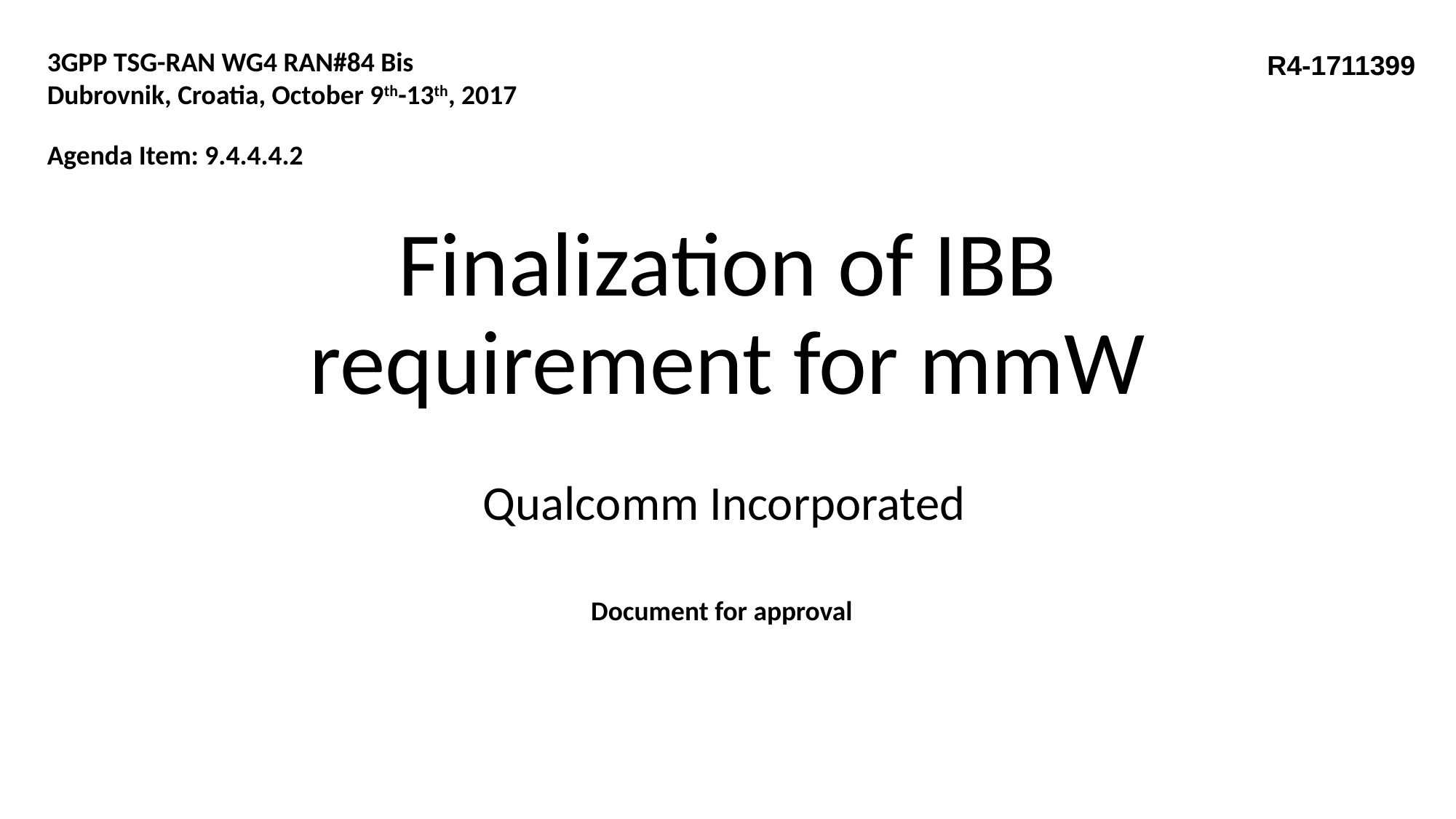

3GPP TSG-RAN WG4 RAN#84 Bis
Dubrovnik, Croatia, October 9th-13th, 2017
R4-1711399
Agenda Item: 9.4.4.4.2
# Finalization of IBB requirement for mmW
Qualcomm Incorporated
Document for approval